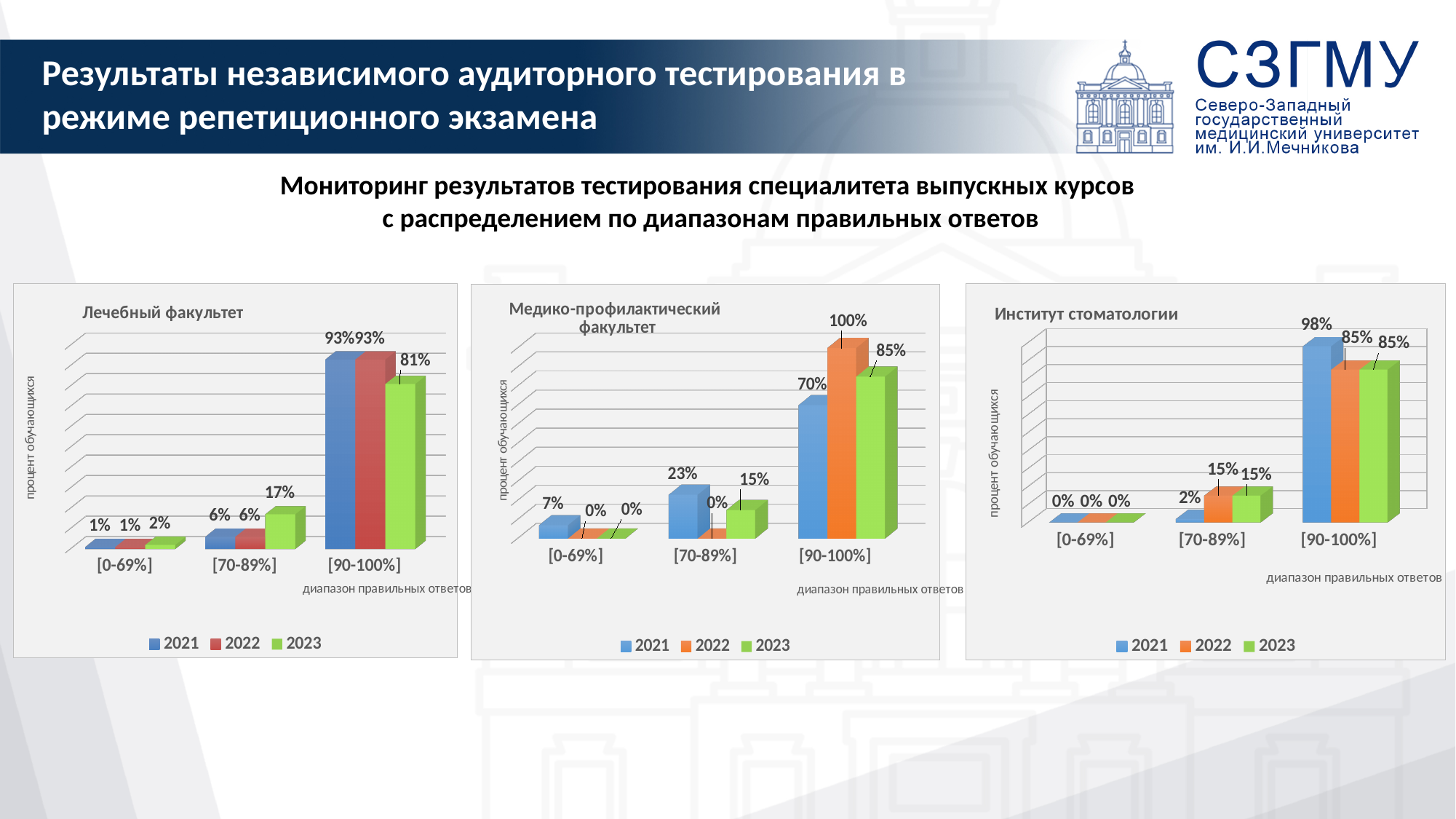

# Результаты независимого аудиторного тестирования в режиме репетиционного экзамена
Мониторинг результатов тестирования специалитета выпускных курсов
с распределением по диапазонам правильных ответов

[unsupported chart]

[unsupported chart]

[unsupported chart]